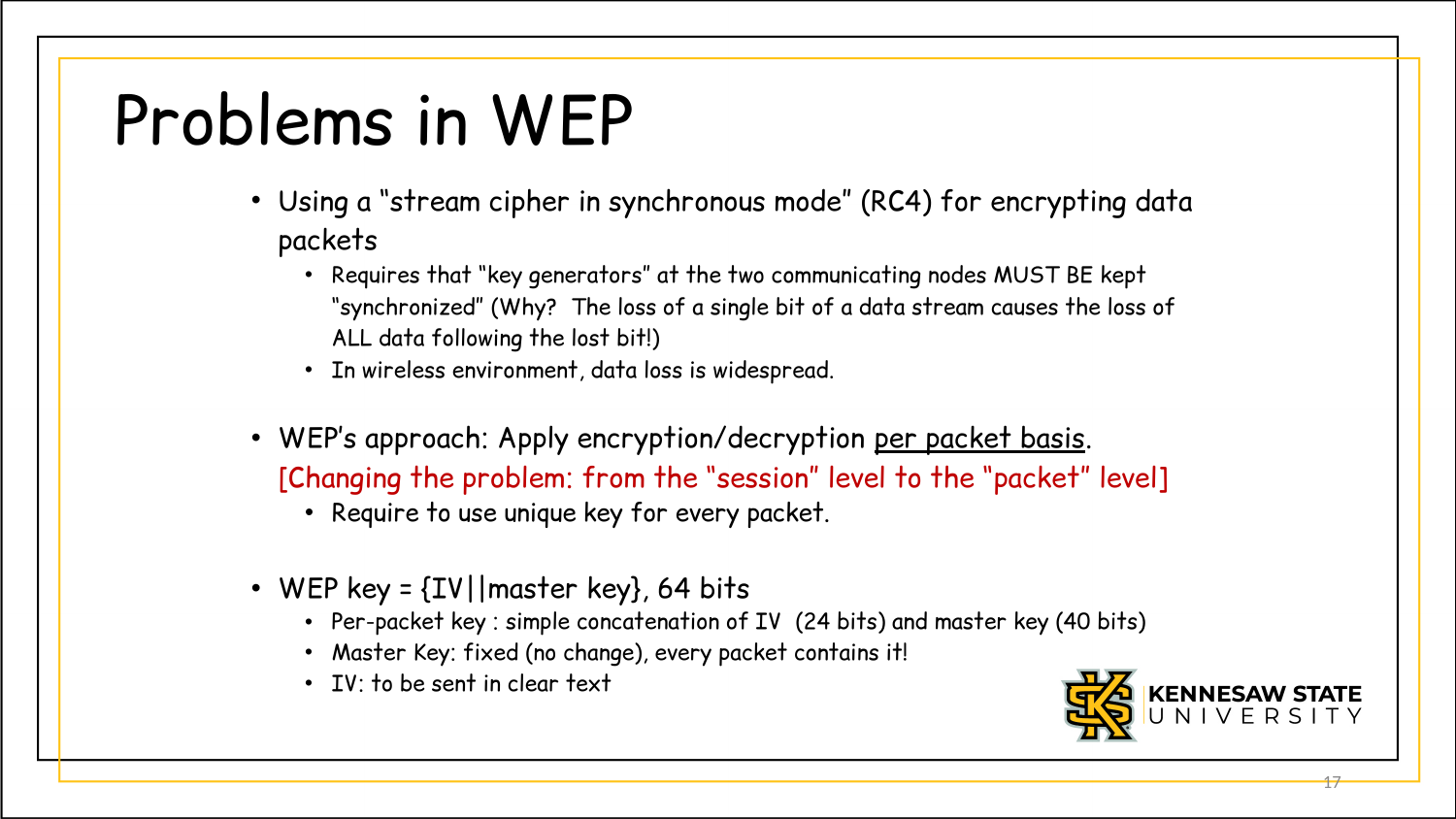

# Problems in WEP
Using a “stream cipher in synchronous mode” (RC4) for encrypting data packets
Requires that “key generators” at the two communicating nodes MUST BE kept  “synchronized” (Why?  The loss of a single bit of a data stream causes the loss of ALL data following the lost bit!)
In wireless environment, data loss is widespread.

WEP’s approach: Apply encryption/decryption per packet basis. [Changing the problem: from the “session” level to the “packet” level]
Require to use unique key for every packet.

WEP key = {IV||master key}, 64 bits
Per-packet key : simple concatenation of IV  (24 bits) and master key (40 bits)
Master Key: fixed (no change), every packet contains it!
IV: to be sent in clear text
17